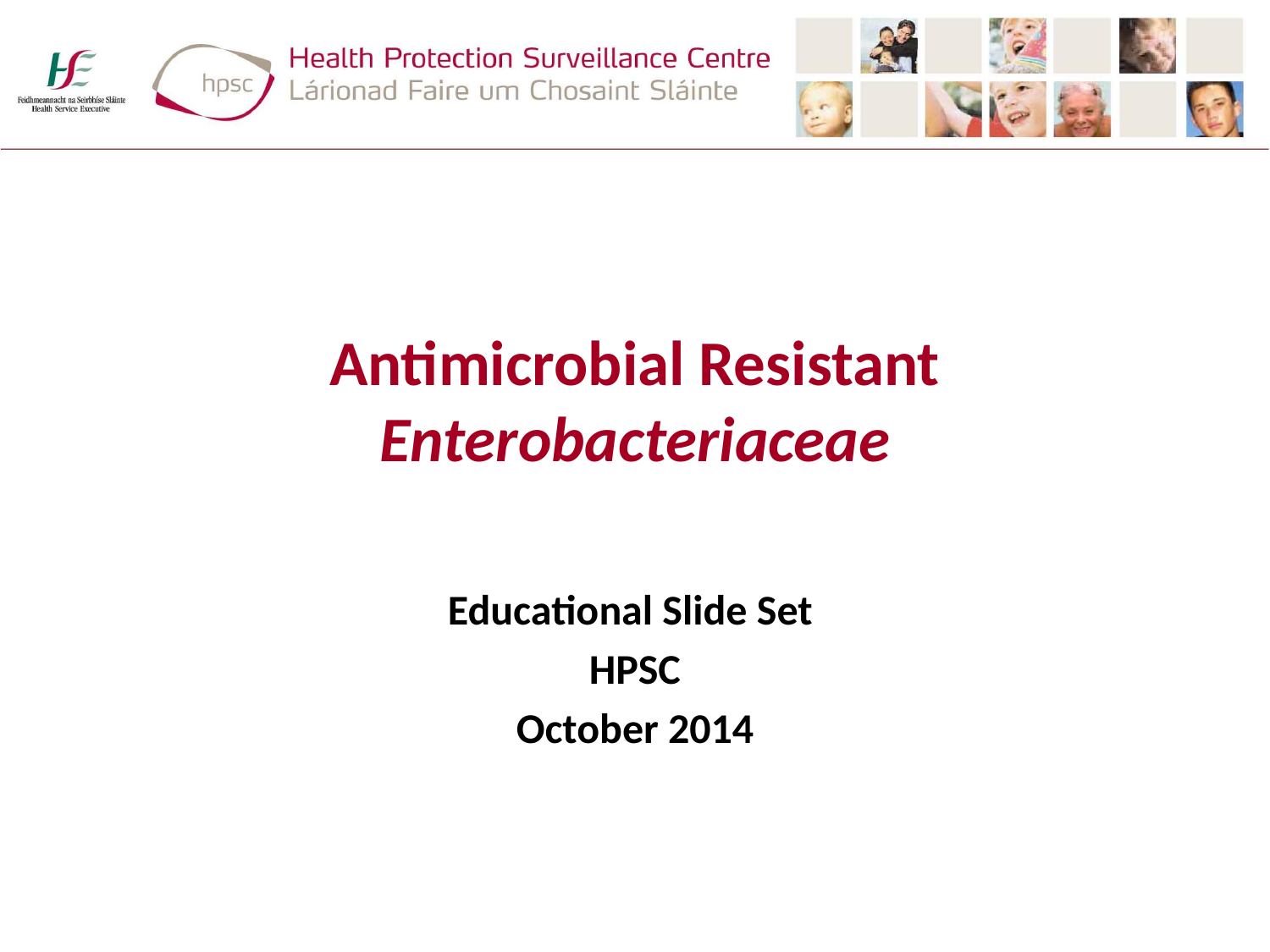

# Antimicrobial Resistant Enterobacteriaceae
Educational Slide Set
HPSC
October 2014